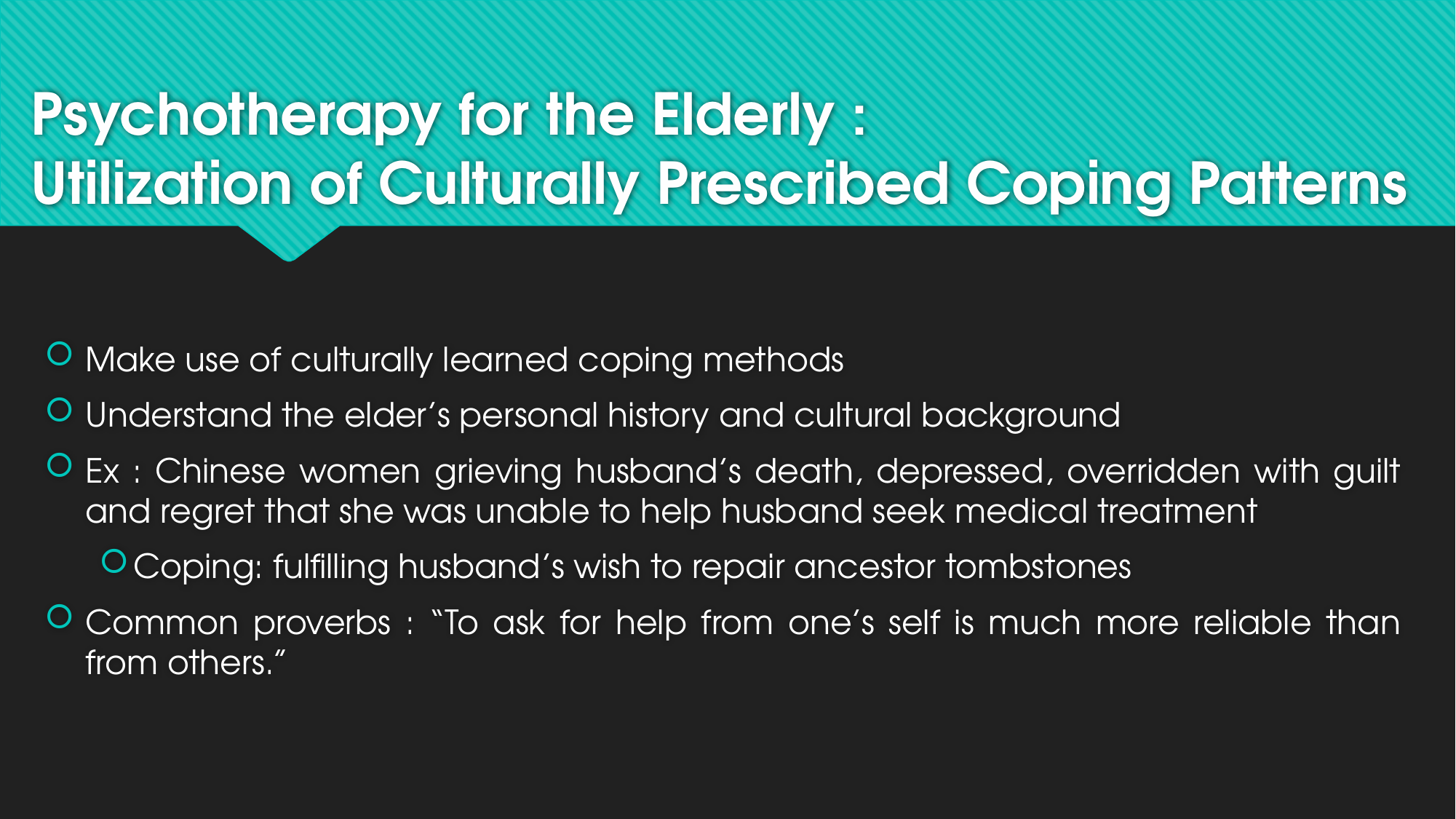

# Psychotherapy for the Elderly : Utilization of Culturally Prescribed Coping Patterns
Make use of culturally learned coping methods
Understand the elder’s personal history and cultural background
Ex : Chinese women grieving husband’s death, depressed, overridden with guilt and regret that she was unable to help husband seek medical treatment
Coping: fulfilling husband’s wish to repair ancestor tombstones
Common proverbs : “To ask for help from one’s self is much more reliable than from others.”